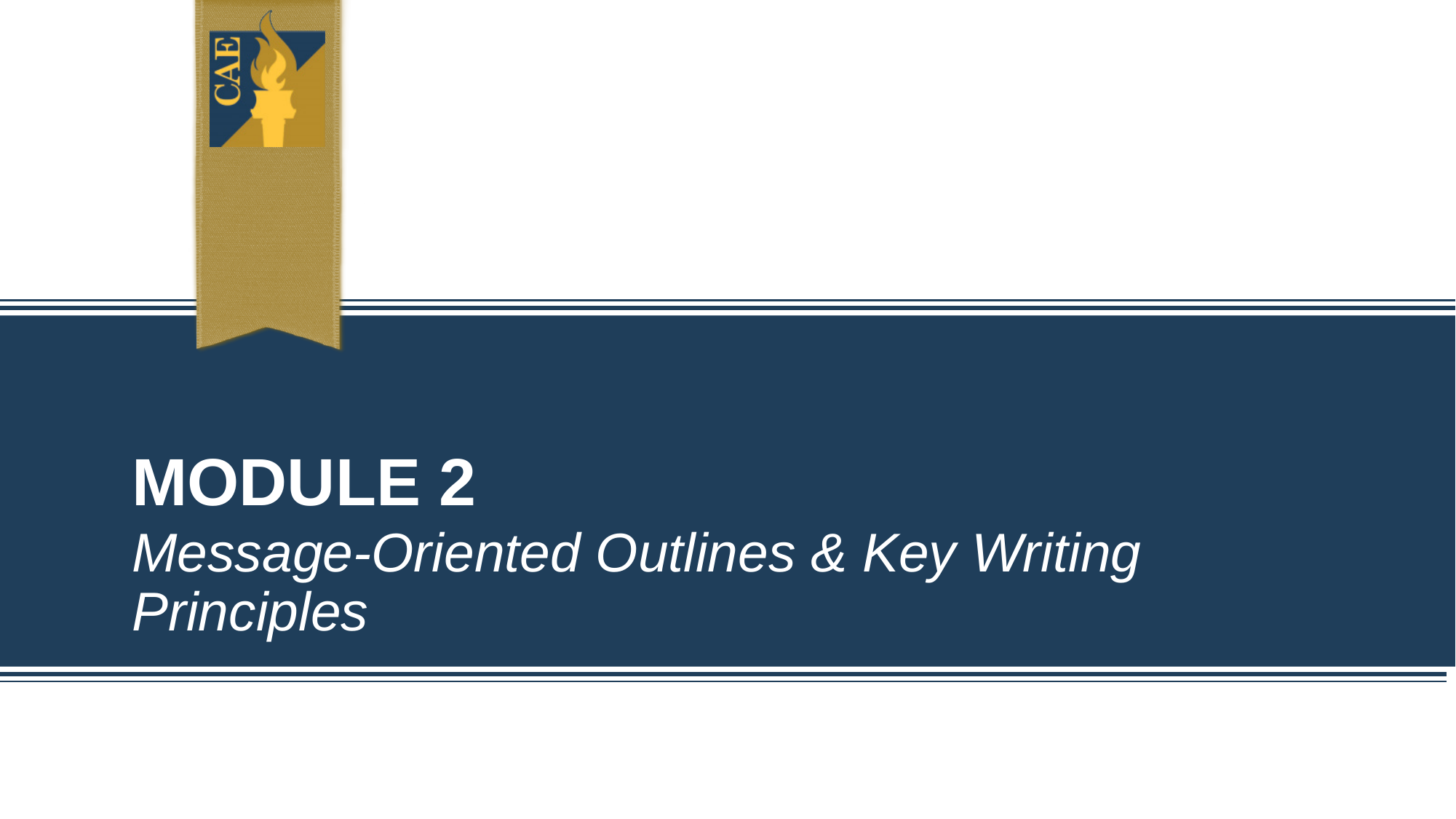

# Module 2
Message-Oriented Outlines & Key Writing Principles